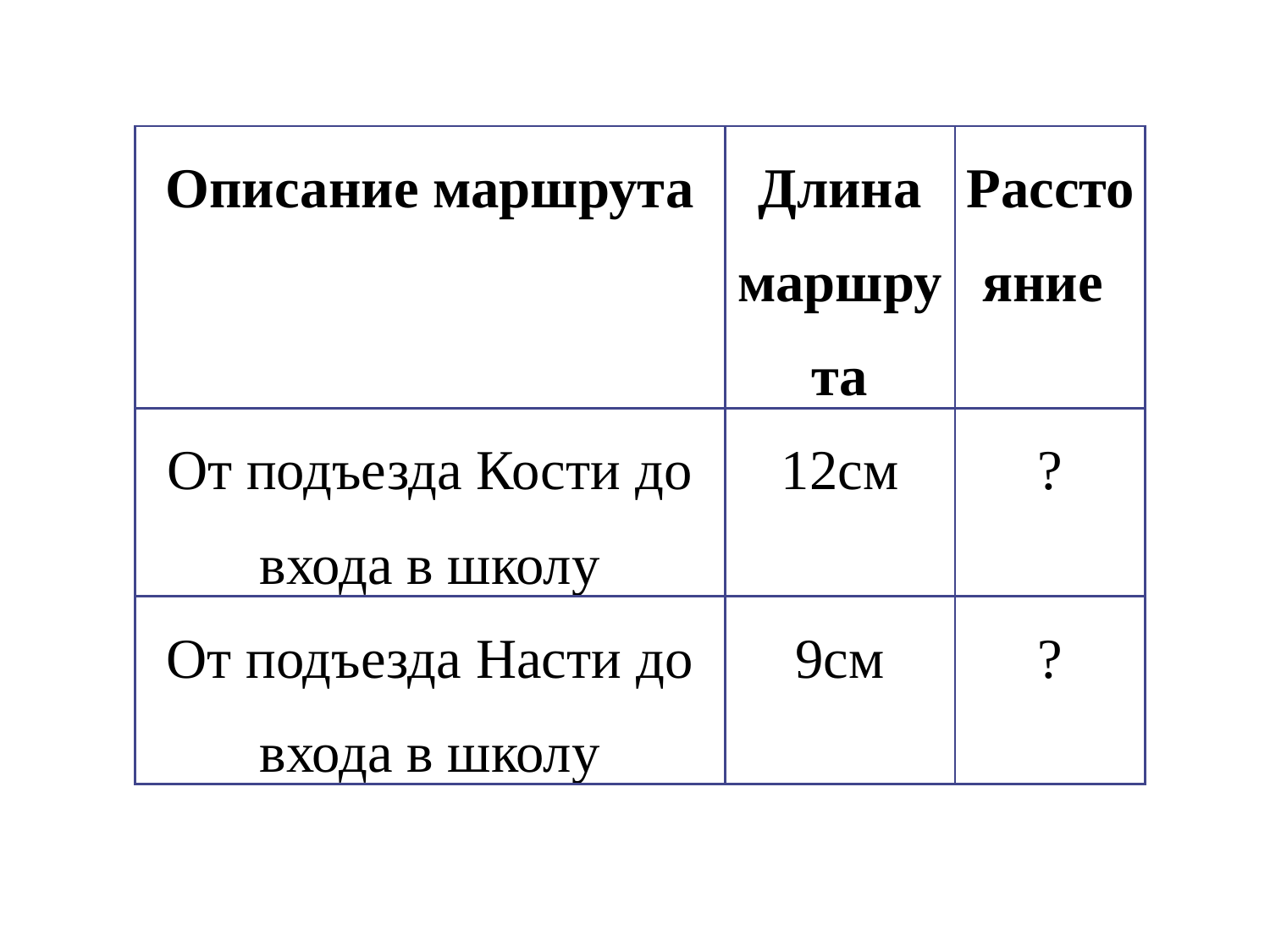

#
| Описание маршрута | Длина маршрута | Расстояние |
| --- | --- | --- |
| От подъезда Кости до входа в школу | 12см | ? |
| От подъезда Насти до входа в школу | 9см | ? |